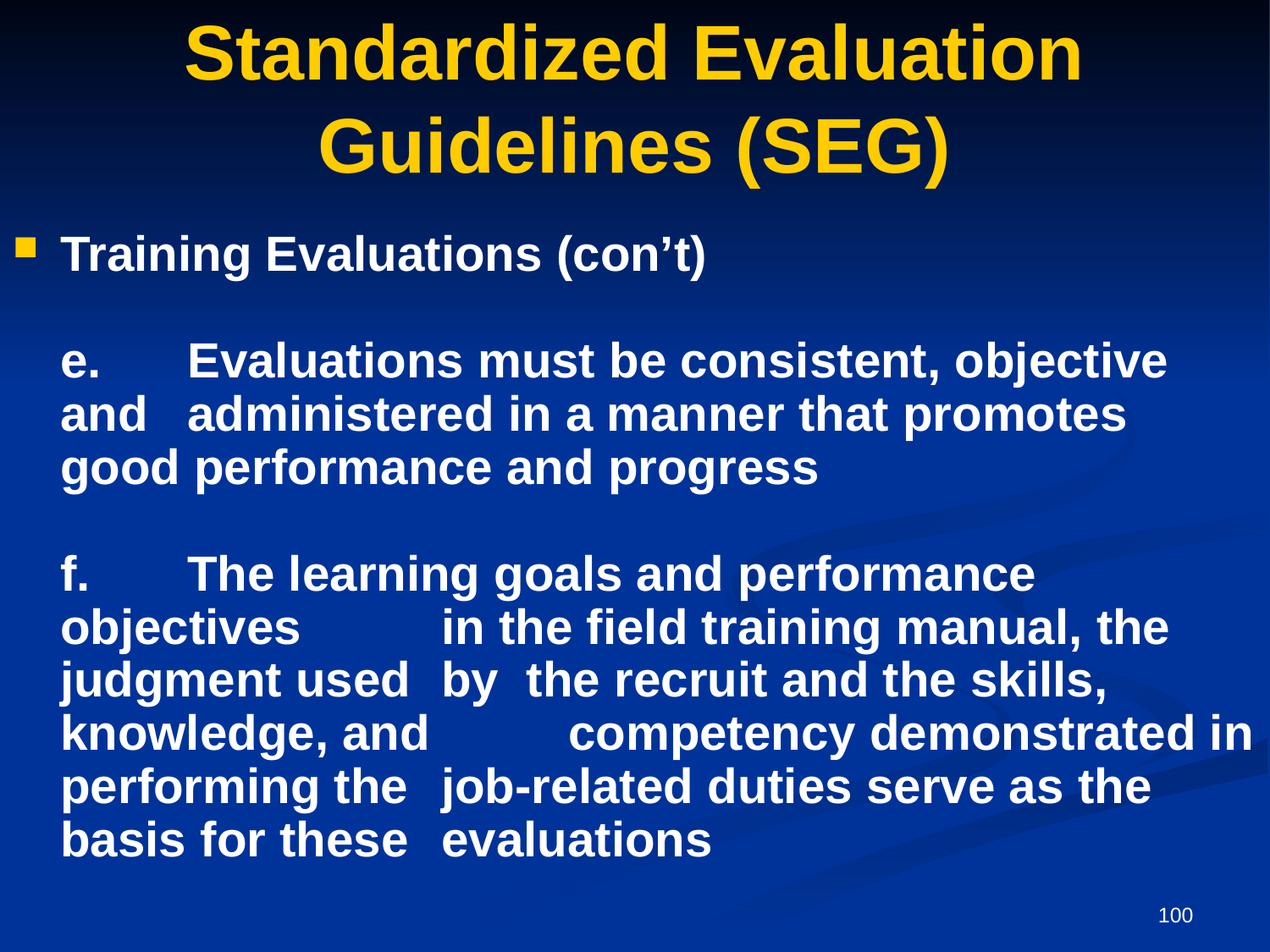

# Standardized Evaluation Guidelines (SEG)
Training Evaluations (con’t)

	e.	Evaluations must be consistent, objective and 	administered in a manner that promotes 	good performance and progress

	f.	The learning goals and performance objectives 	in the field training manual, the judgment used 	by  the recruit and the skills, knowledge, and 	competency demonstrated in performing the 	job-related duties serve as the basis for these 	evaluations
100